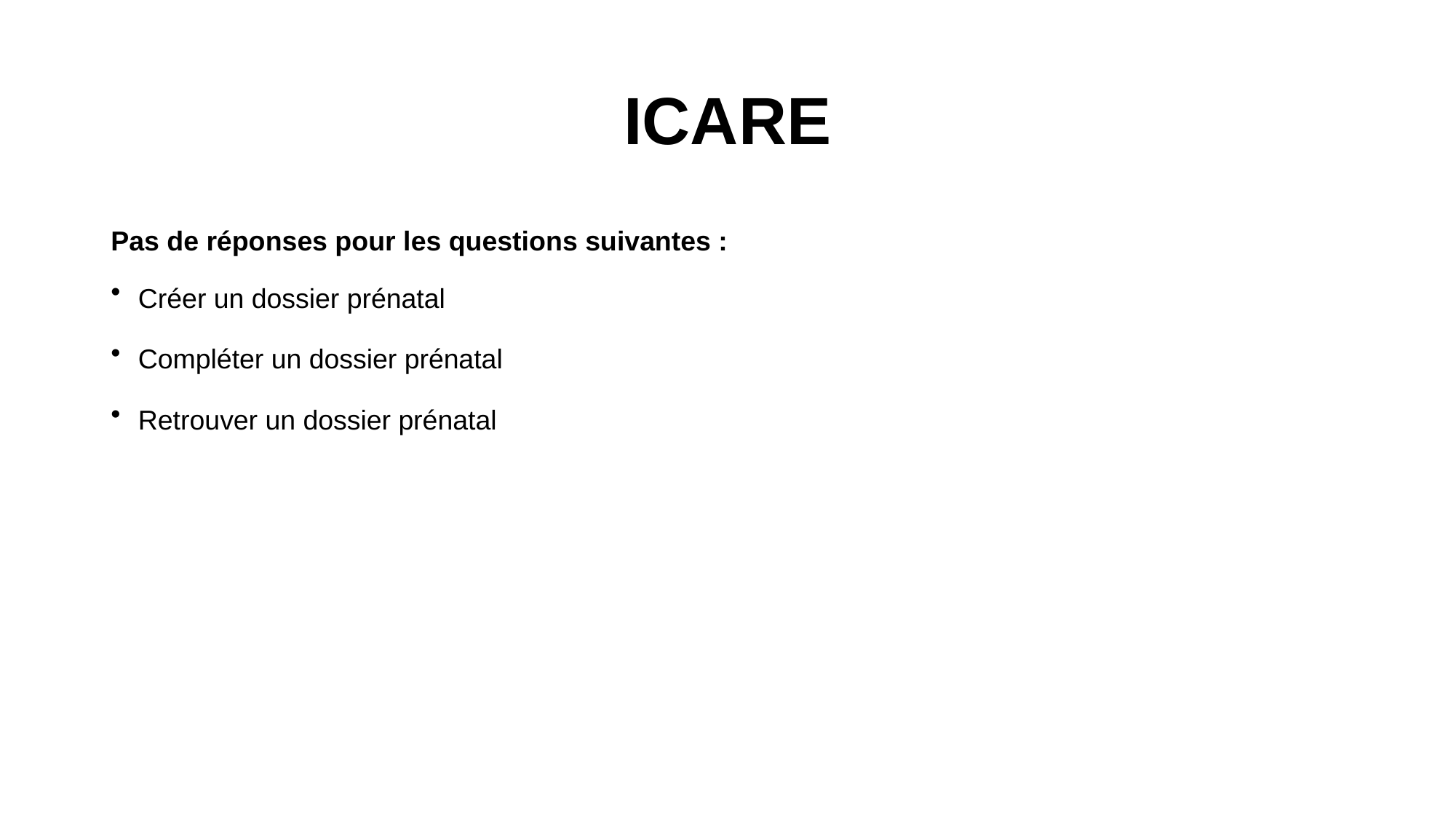

# ICARE
Pas de réponses pour les questions suivantes :
Créer un dossier prénatal
Compléter un dossier prénatal
Retrouver un dossier prénatal